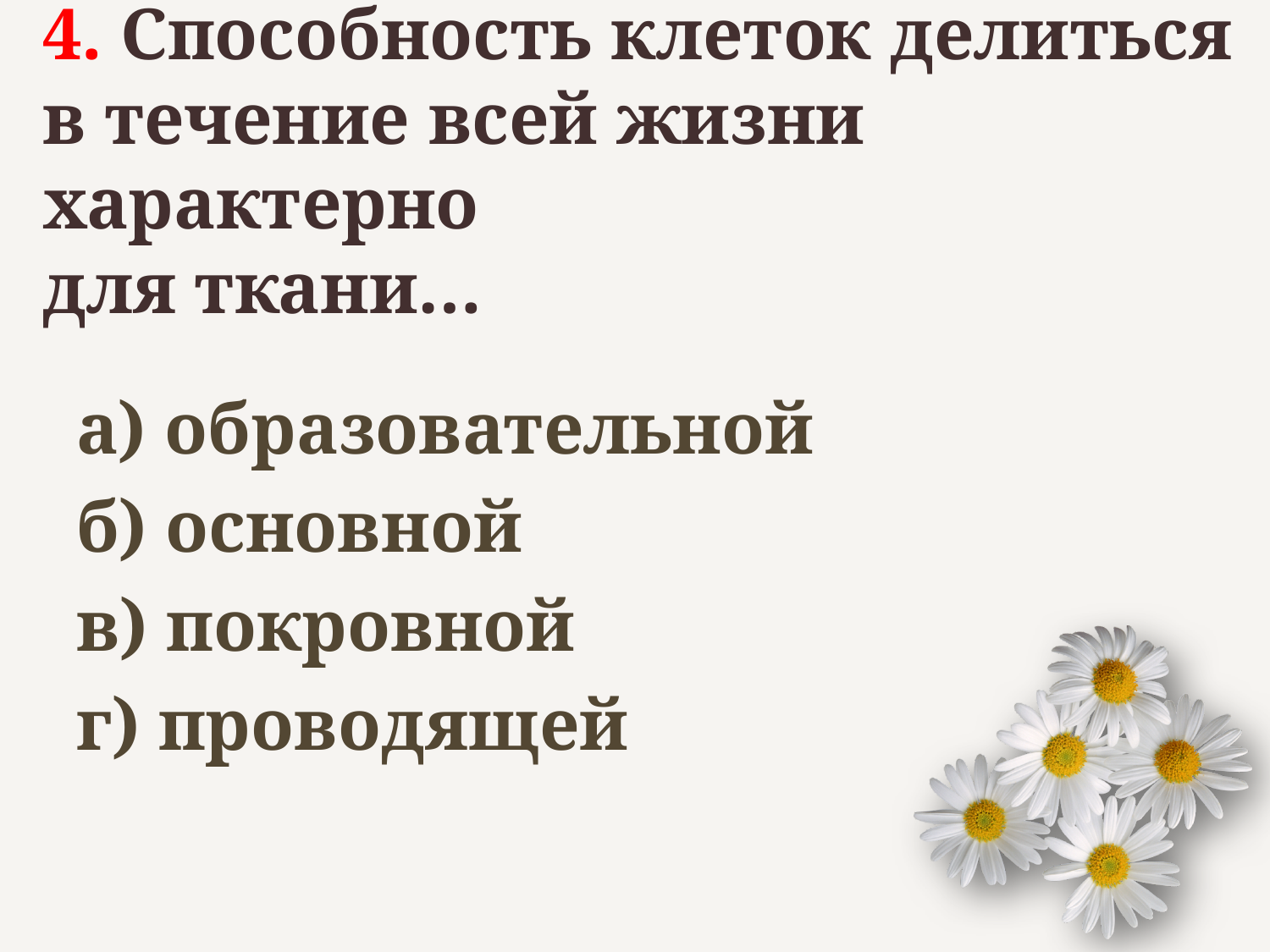

# 4. Способность клеток делиться в течение всей жизни характерно для ткани…
а) образовательной
б) основной
в) покровной
г) проводящей